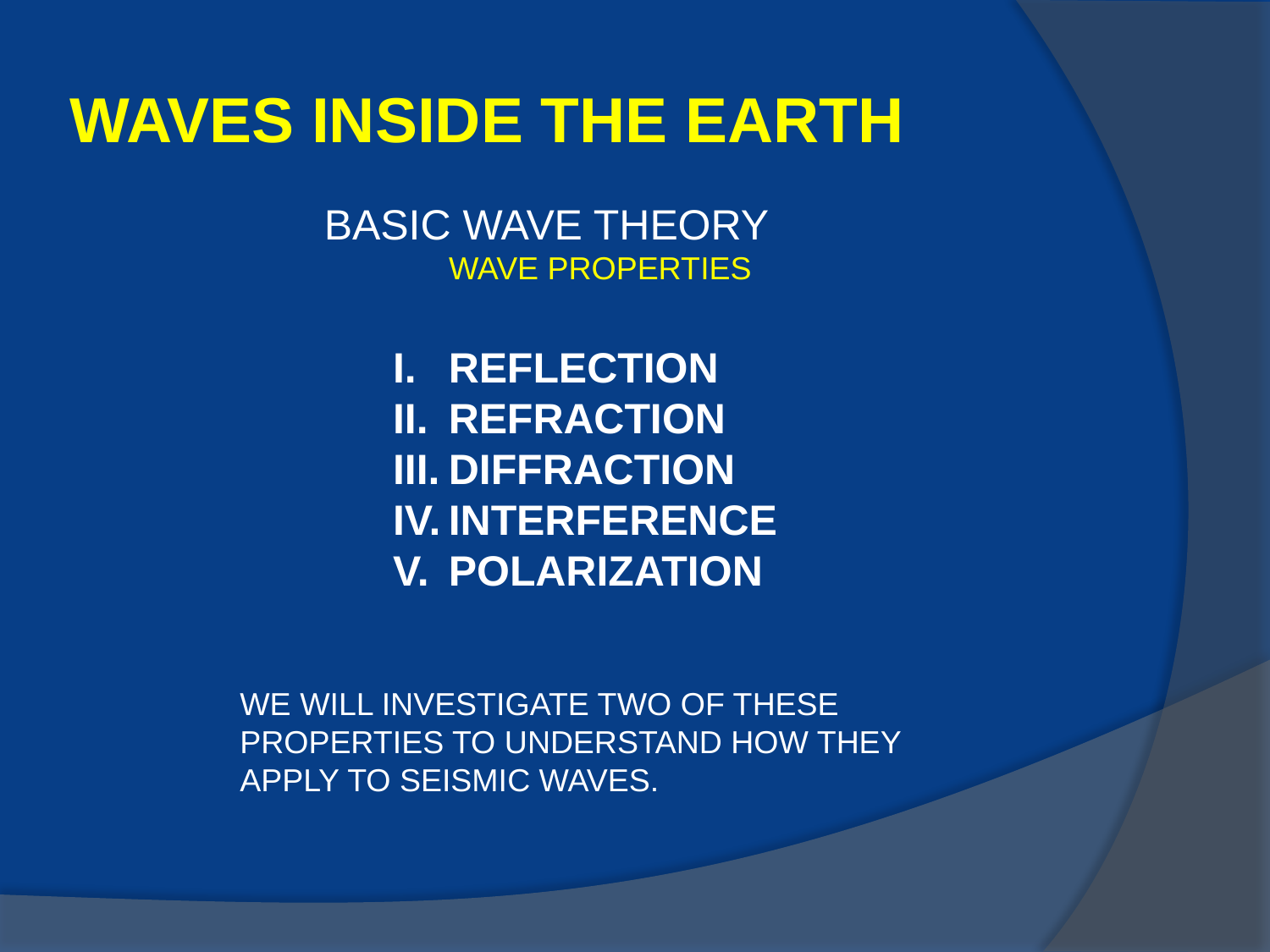

# WAVES INSIDE THE EARTH
   BASIC WAVE THEORY
                  WAVE PROPERTIES
REFLECTION
REFRACTION
DIFFRACTION
INTERFERENCE
POLARIZATION
WE WILL INVESTIGATE TWO OF THESE PROPERTIES TO UNDERSTAND HOW THEY APPLY TO SEISMIC WAVES.